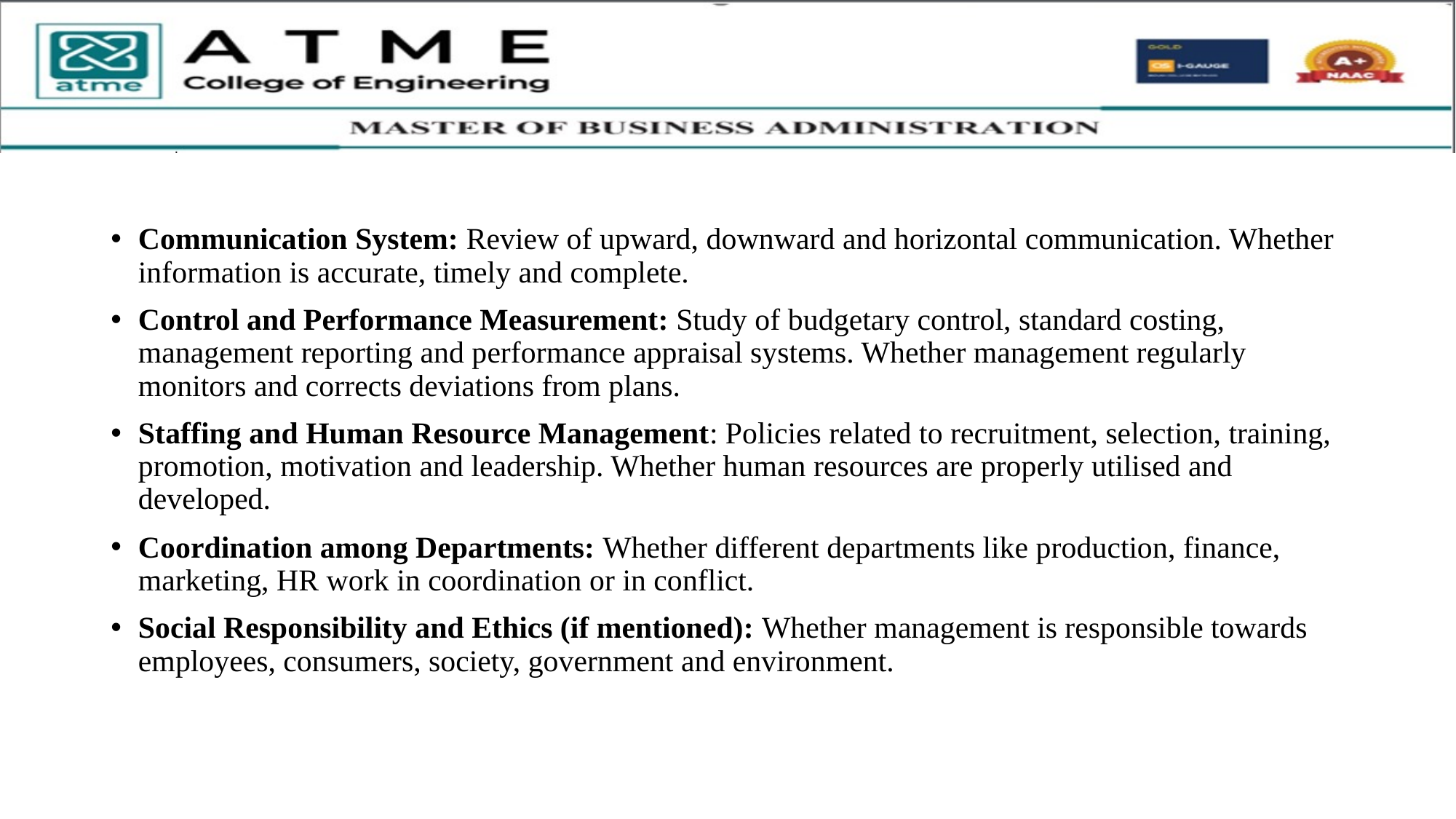

Communication System: Review of upward, downward and horizontal communication. Whether information is accurate, timely and complete.
Control and Performance Measurement: Study of budgetary control, standard costing, management reporting and performance appraisal systems. Whether management regularly monitors and corrects deviations from plans.
Staffing and Human Resource Management: Policies related to recruitment, selection, training, promotion, motivation and leadership. Whether human resources are properly utilised and developed.
Coordination among Departments: Whether different departments like production, finance, marketing, HR work in coordination or in conflict.
Social Responsibility and Ethics (if mentioned): Whether management is responsible towards employees, consumers, society, government and environment.